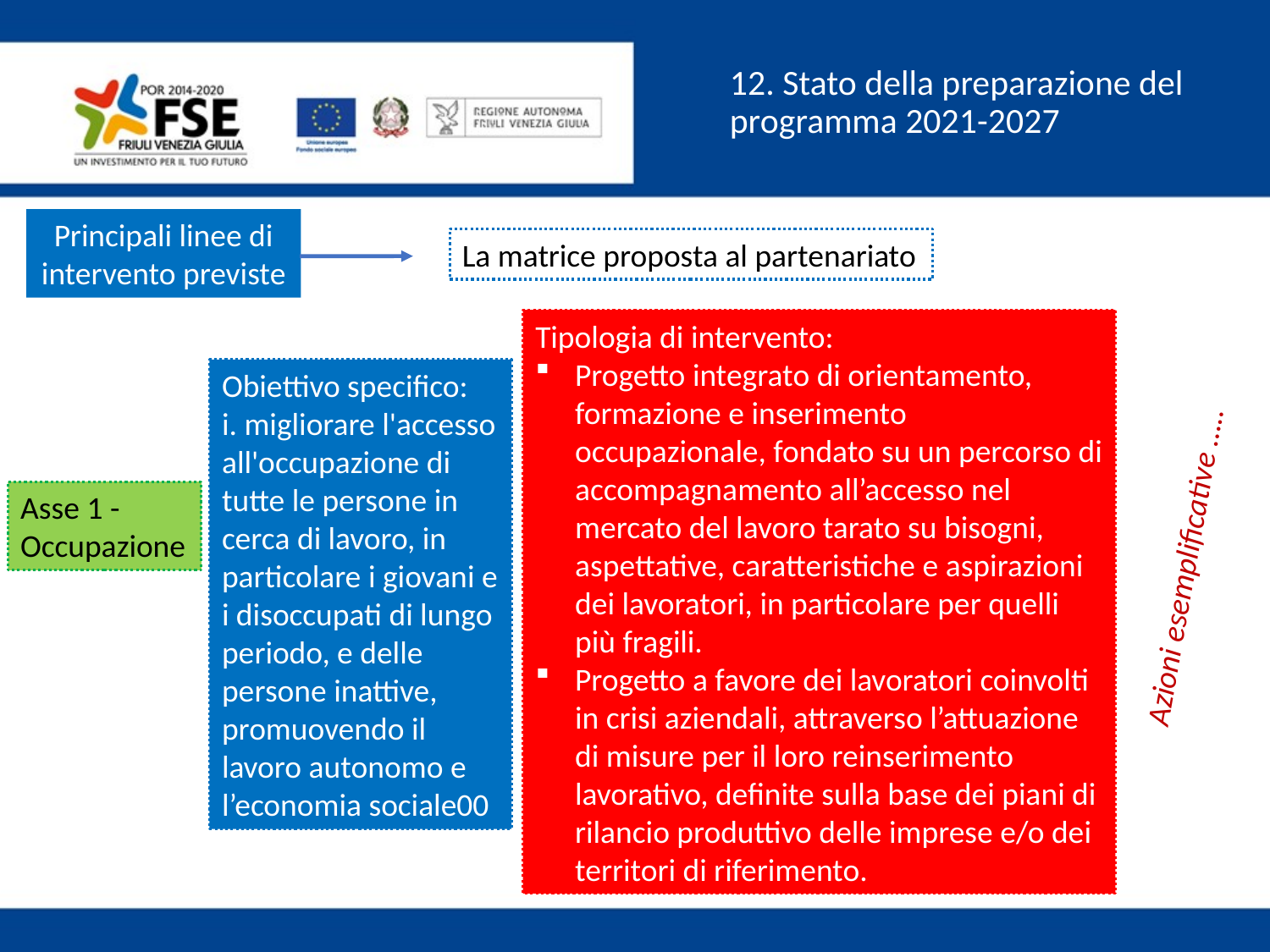

12. Stato della preparazione del programma 2021-2027
Principali linee di intervento previste
La matrice proposta al partenariato
Tipologia di intervento:
Progetto integrato di orientamento, formazione e inserimento occupazionale, fondato su un percorso di accompagnamento all’accesso nel mercato del lavoro tarato su bisogni, aspettative, caratteristiche e aspirazioni dei lavoratori, in particolare per quelli più fragili.
Progetto a favore dei lavoratori coinvolti in crisi aziendali, attraverso l’attuazione di misure per il loro reinserimento lavorativo, definite sulla base dei piani di rilancio produttivo delle imprese e/o dei territori di riferimento.
Obiettivo specifico:
i. migliorare l'accesso all'occupazione di tutte le persone in cerca di lavoro, in particolare i giovani e i disoccupati di lungo periodo, e delle persone inattive, promuovendo il lavoro autonomo e l’economia sociale00
Asse 1 - Occupazione
Azioni esemplificative …..